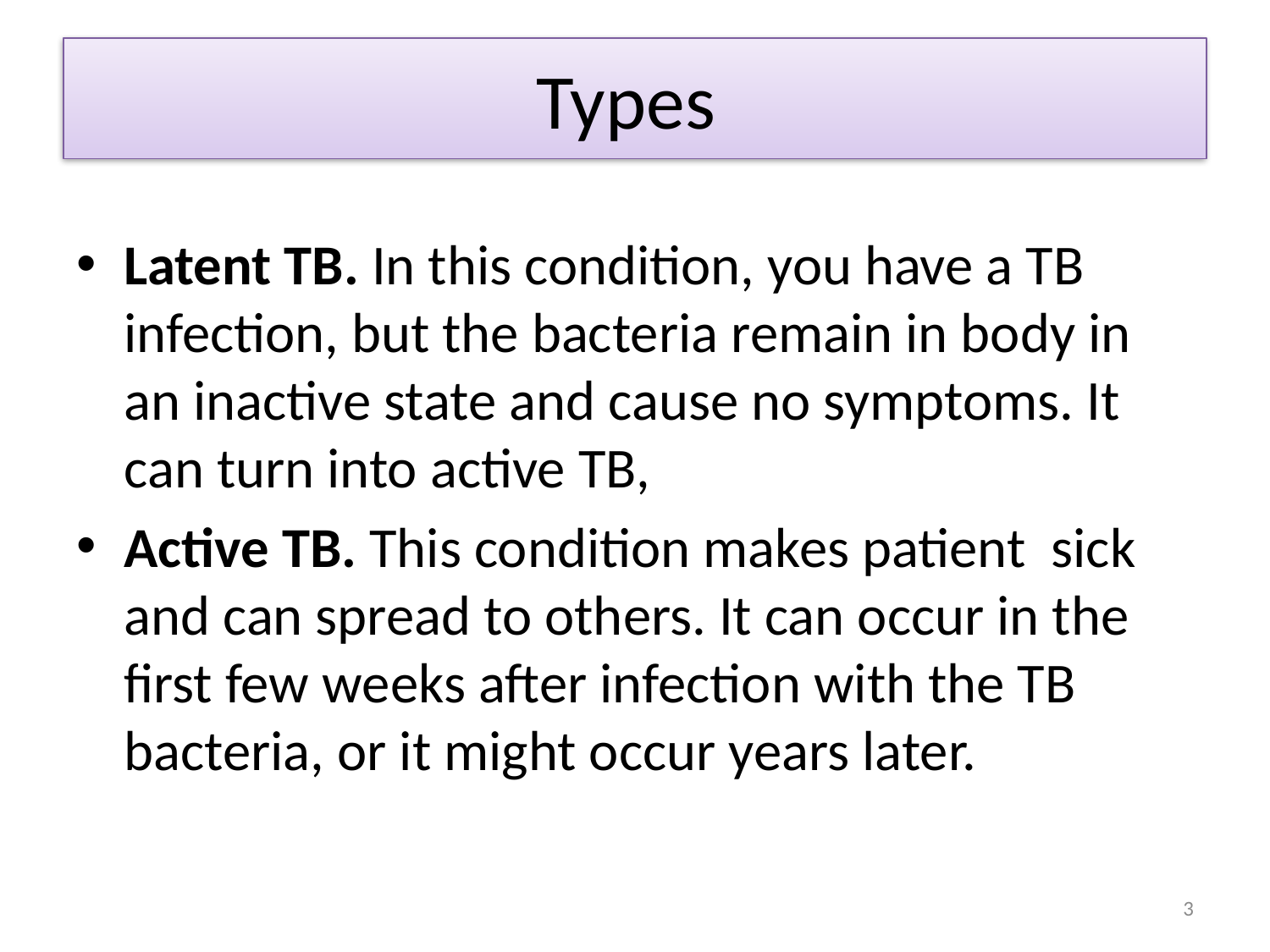

# Types
Latent TB. In this condition, you have a TB infection, but the bacteria remain in body in an inactive state and cause no symptoms. It can turn into active TB,
Active TB. This condition makes patient  sick and can spread to others. It can occur in the first few weeks after infection with the TB bacteria, or it might occur years later.

3